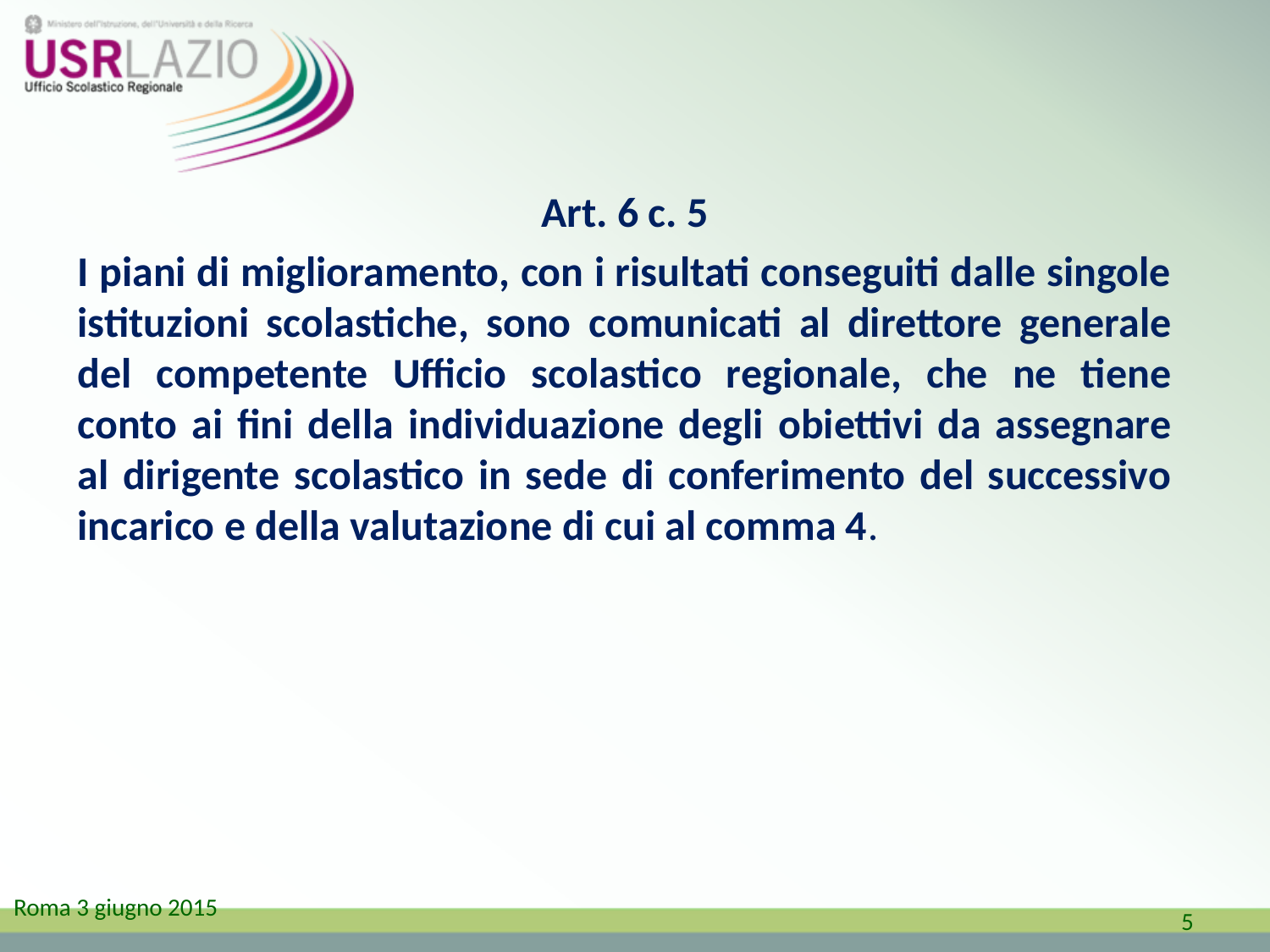

Art. 6 c. 5
I piani di miglioramento, con i risultati conseguiti dalle singole istituzioni scolastiche, sono comunicati al direttore generale del competente Ufficio scolastico regionale, che ne tiene conto ai fini della individuazione degli obiettivi da assegnare al dirigente scolastico in sede di conferimento del successivo incarico e della valutazione di cui al comma 4.
5
Roma 3 giugno 2015